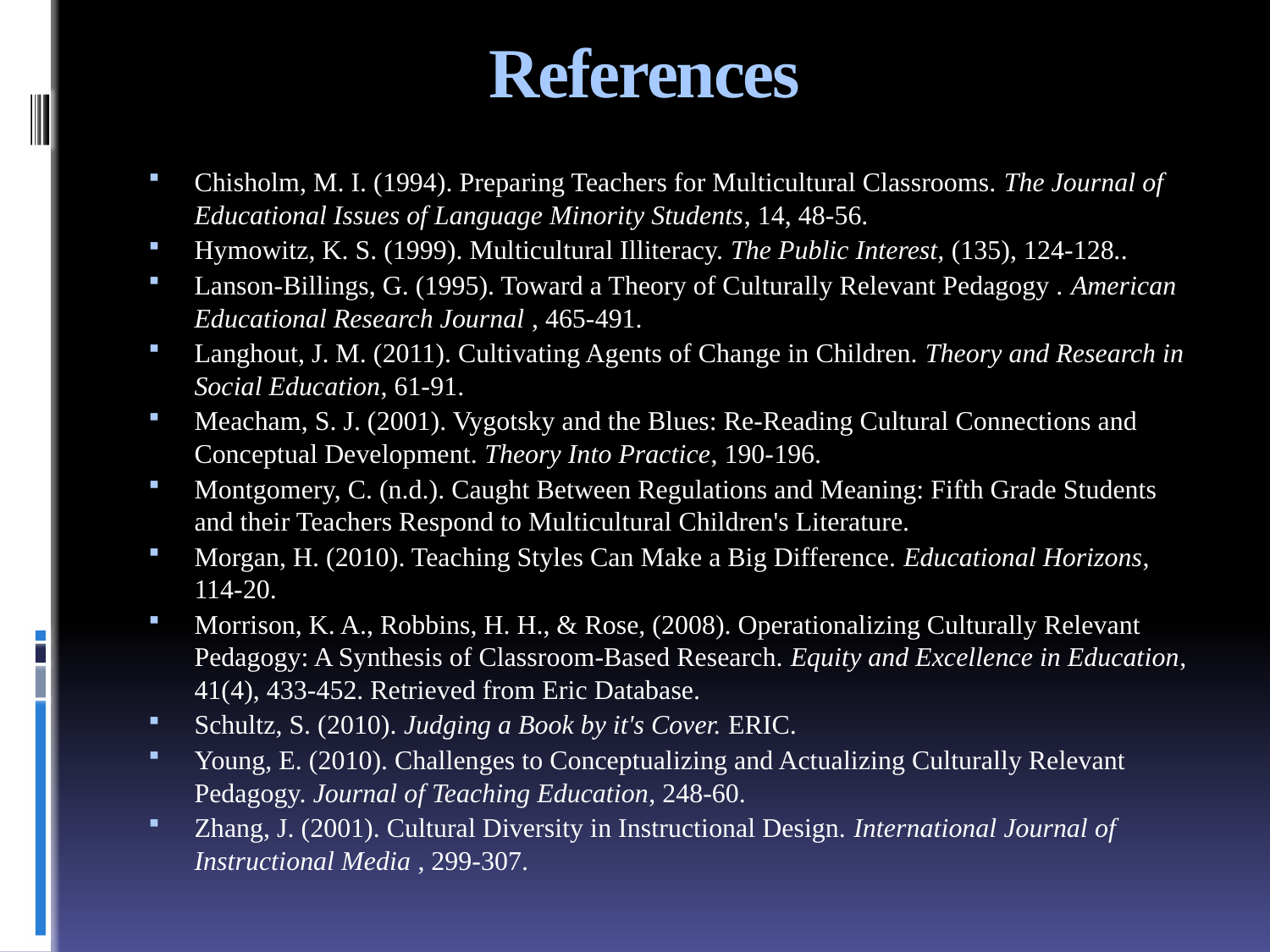

# References
Chisholm, M. I. (1994). Preparing Teachers for Multicultural Classrooms. The Journal of  Educational Issues of Language Minority Students, 14, 48-56.
Hymowitz, K. S. (1999). Multicultural Illiteracy. The Public Interest, (135), 124-128..
Lanson-Billings, G. (1995). Toward a Theory of Culturally Relevant Pedagogy . American Educational Research Journal , 465-491.
Langhout, J. M. (2011). Cultivating Agents of Change in Children. Theory and Research in Social Education, 61-91.
Meacham, S. J. (2001). Vygotsky and the Blues: Re-Reading Cultural Connections and Conceptual Development. Theory Into Practice, 190-196.
Montgomery, C. (n.d.). Caught Between Regulations and Meaning: Fifth Grade Students and their Teachers Respond to Multicultural Children's Literature.
Morgan, H. (2010). Teaching Styles Can Make a Big Difference. Educational Horizons, 114-20.
Morrison, K. A., Robbins, H. H., & Rose, (2008). Operationalizing Culturally Relevant Pedagogy: A Synthesis of Classroom-Based Research. Equity and Excellence in Education, 41(4), 433-452. Retrieved from Eric Database.
Schultz, S. (2010). Judging a Book by it's Cover. ERIC.
Young, E. (2010). Challenges to Conceptualizing and Actualizing Culturally Relevant Pedagogy. Journal of Teaching Education, 248-60.
Zhang, J. (2001). Cultural Diversity in Instructional Design. International Journal of Instructional Media , 299-307.